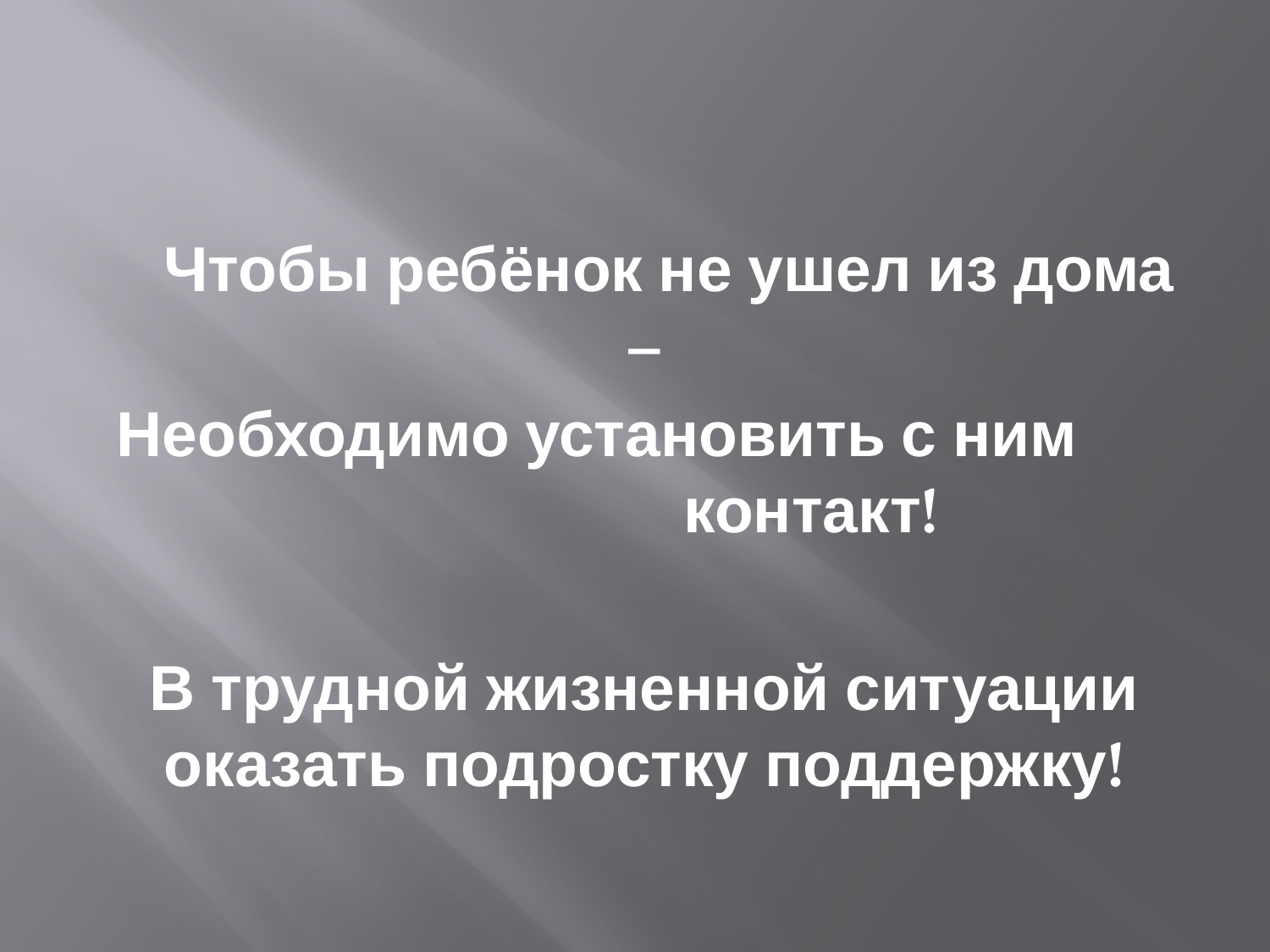

Чтобы ребёнок не ушел из дома –
 Необходимо установить с ним                             контакт!

В трудной жизненной ситуации оказать подростку поддержку!